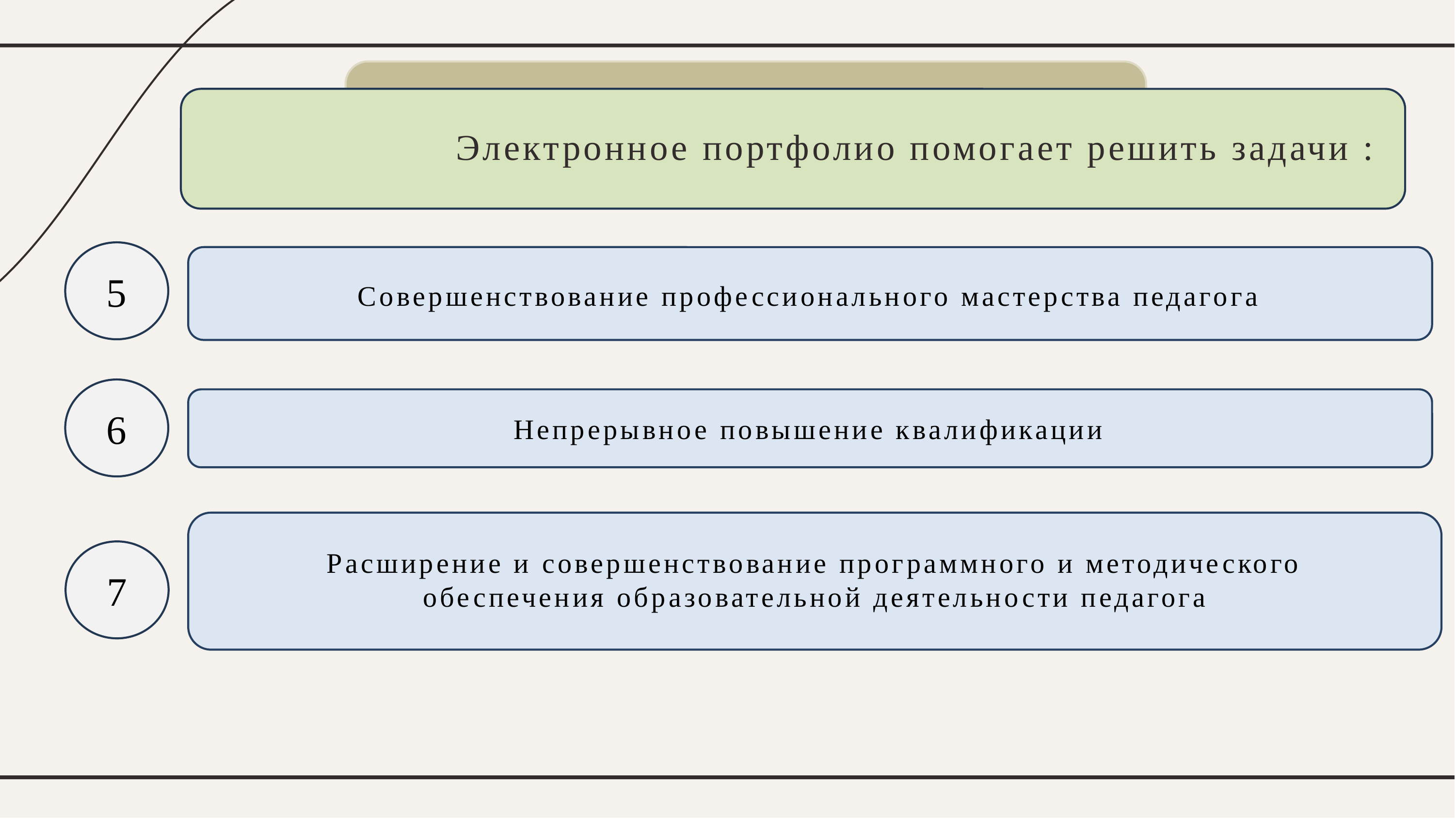

# Электронное портфолио помогает решить задачи :
5

Совершенствование профессионального мастерства педагога
6

Непрерывное повышение квалификации

7
Расширение и совершенствование программного и методического обеспечения образовательной деятельности педагога